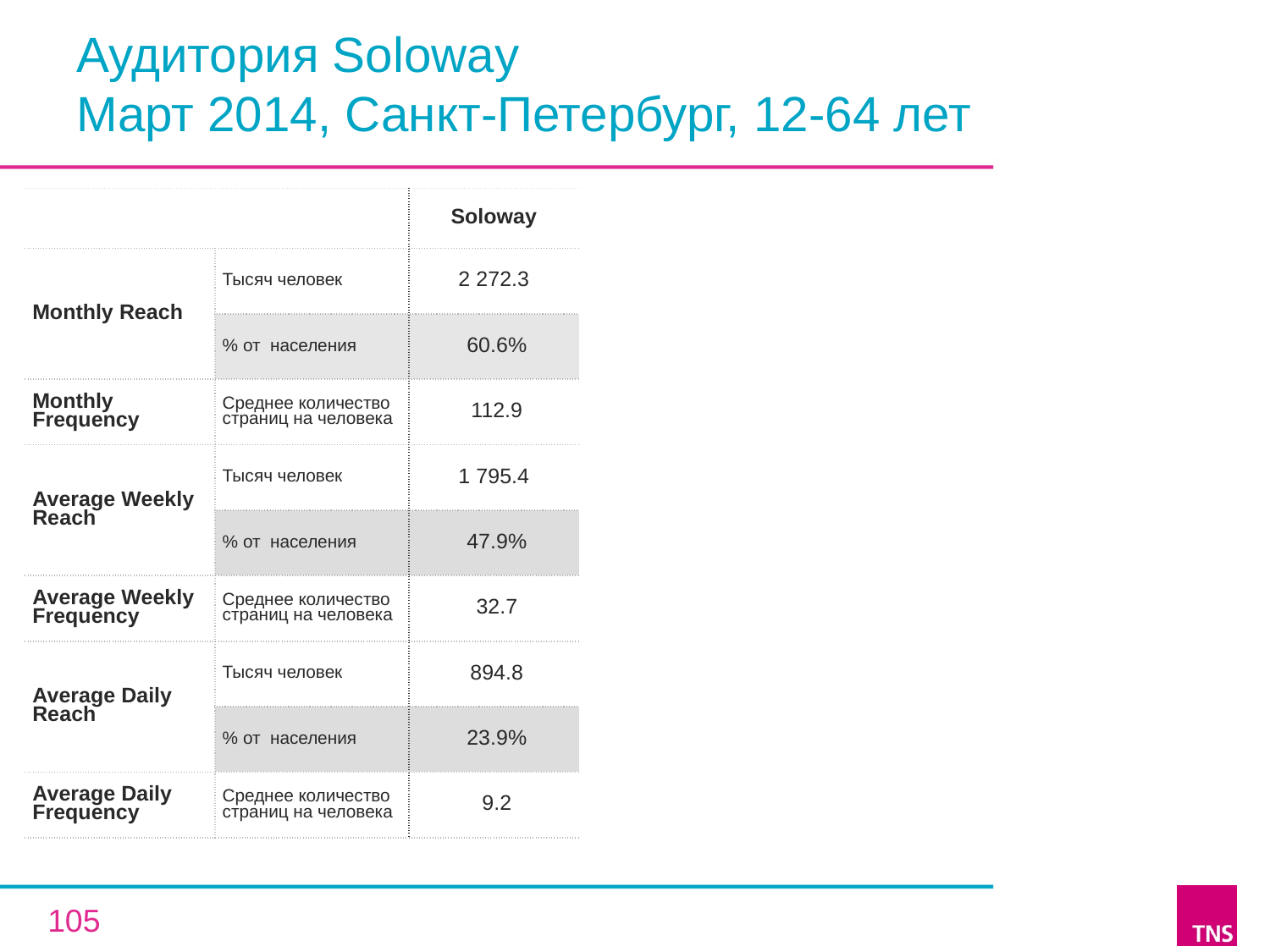

# Аудитория Soloway Март 2014, Санкт-Петербург, 12-64 лет
|  |  | Soloway |
| --- | --- | --- |
| Monthly Reach | Тысяч человек | 2 272.3 |
|  | % от населения | 60.6% |
| Monthly Frequency | Среднее количество страниц на человека | 112.9 |
| Average Weekly Reach | Тысяч человек | 1 795.4 |
|  | % от населения | 47.9% |
| Average Weekly Frequency | Среднее количество страниц на человека | 32.7 |
| Average Daily Reach | Тысяч человек | 894.8 |
|  | % от населения | 23.9% |
| Average Daily Frequency | Среднее количество страниц на человека | 9.2 |

105